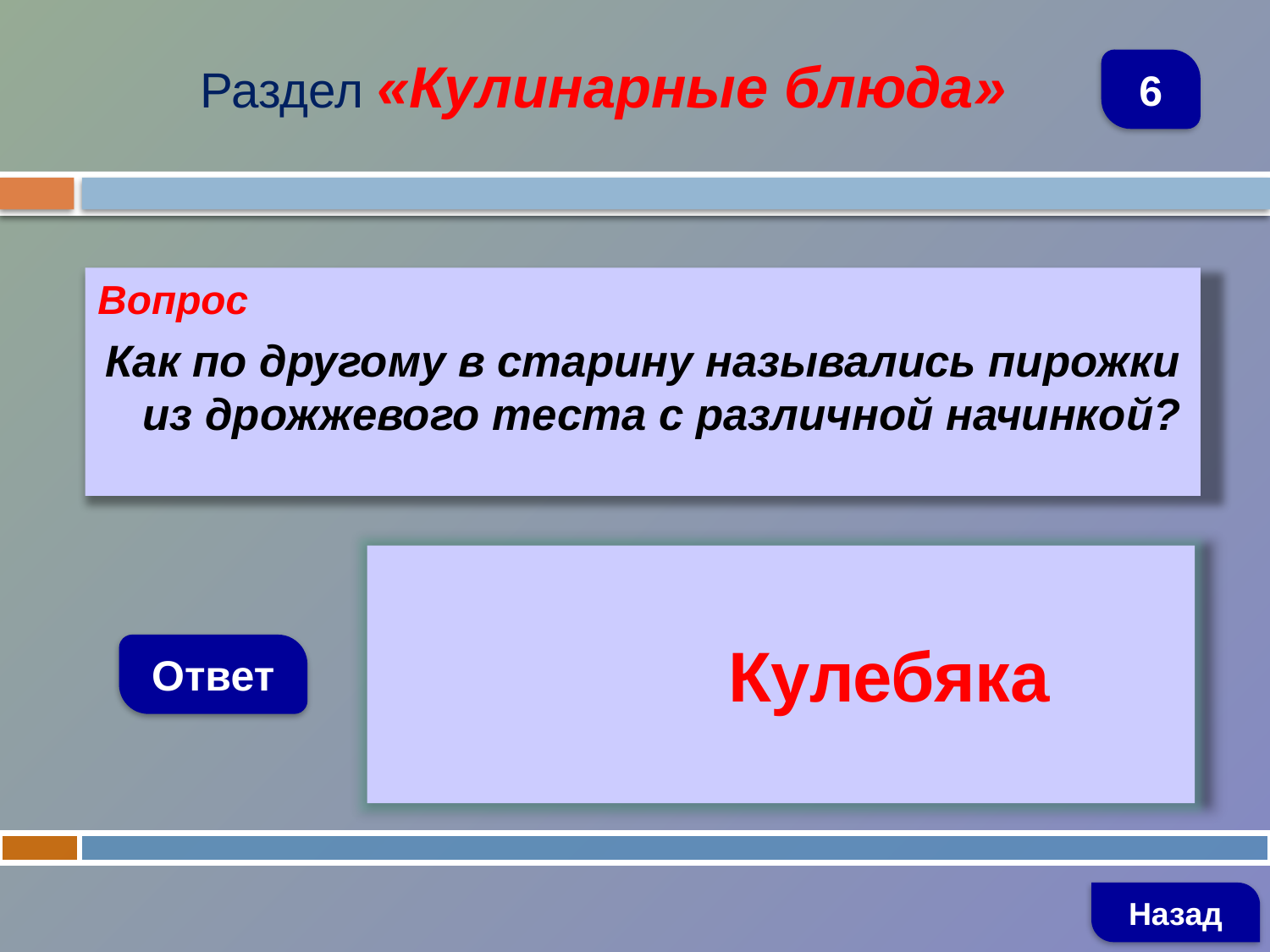

Раздел «Кулинарные блюда»
6
Вопрос
Как по другому в старину назывались пирожки из дрожжевого теста с различной начинкой?

                      Кулебяка
Ответ

Назад